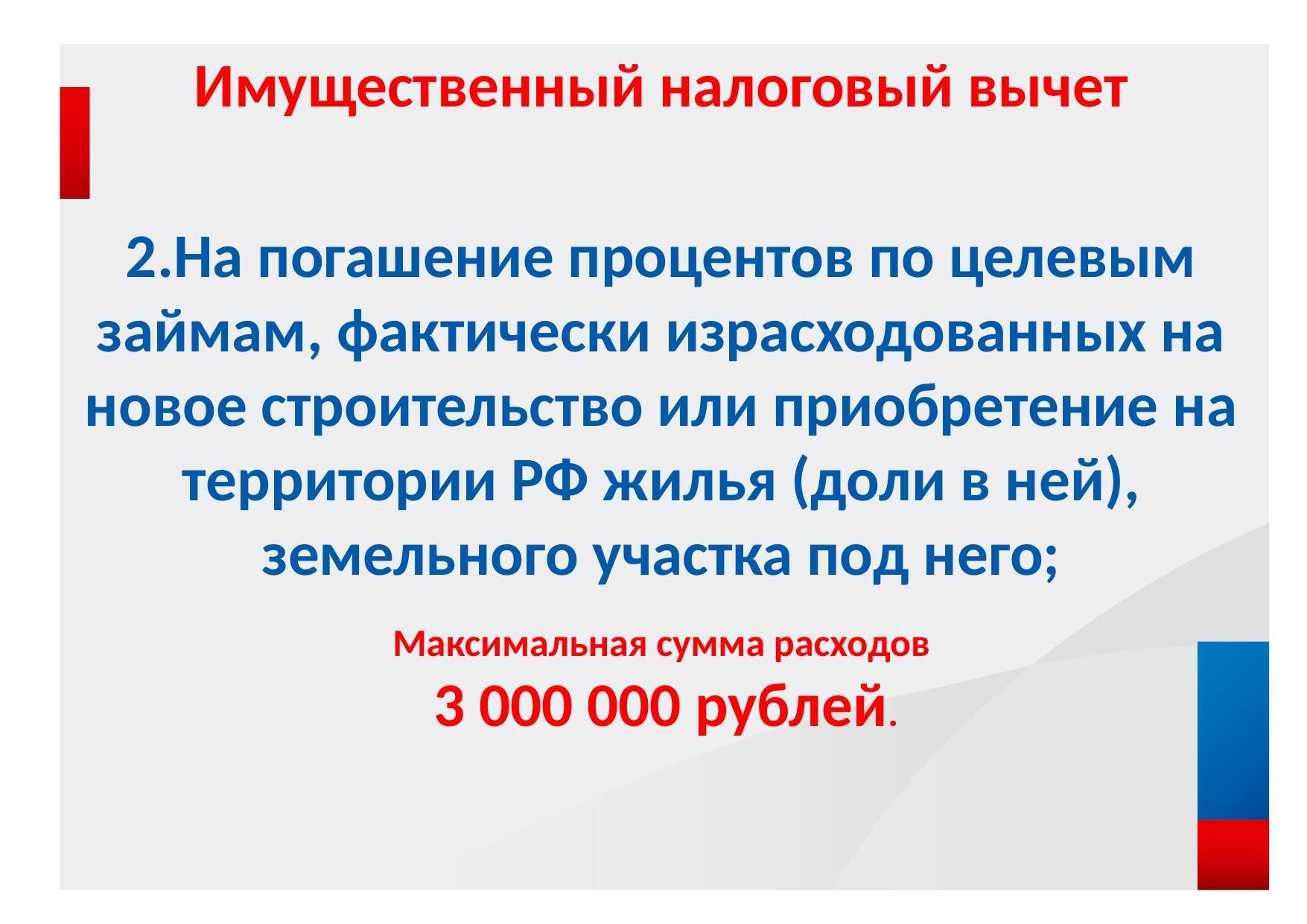

Имущественный налоговый вычет

2.На погашение процентов по целевым займам, фактически израсходованных на новое строительство или приобретение на территории РФ жилья (доли в ней), земельного участка под него;

Максимальная сумма расходов
 3 000 000 рублей.